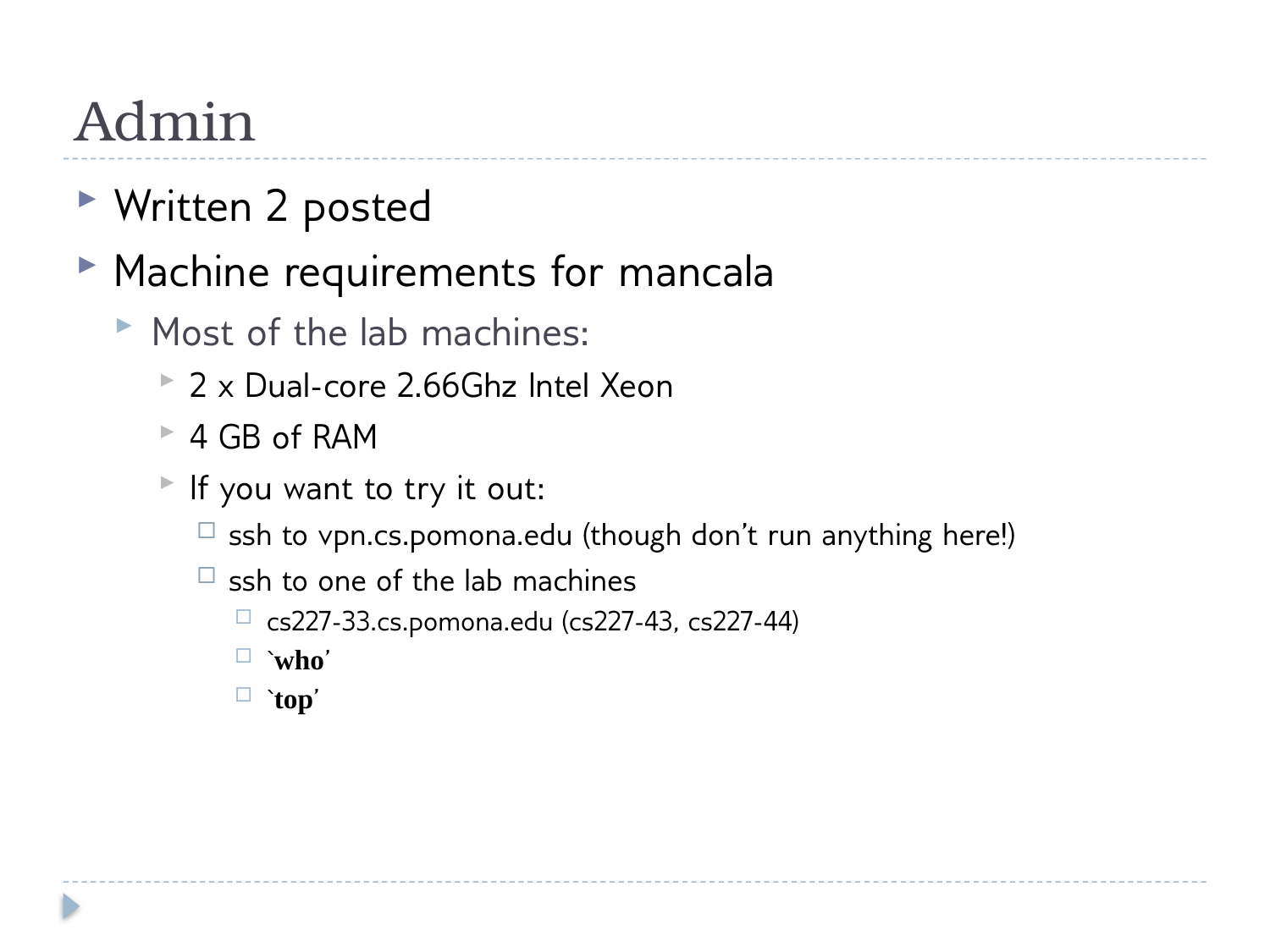

# Admin
Written 2 posted
Machine requirements for mancala
Most of the lab machines:
2 x Dual-core 2.66Ghz Intel Xeon
4 GB of RAM
If you want to try it out:
ssh to vpn.cs.pomona.edu (though don’t run anything here!)
ssh to one of the lab machines
cs227-33.cs.pomona.edu (cs227-43, cs227-44)
`who’
`top’